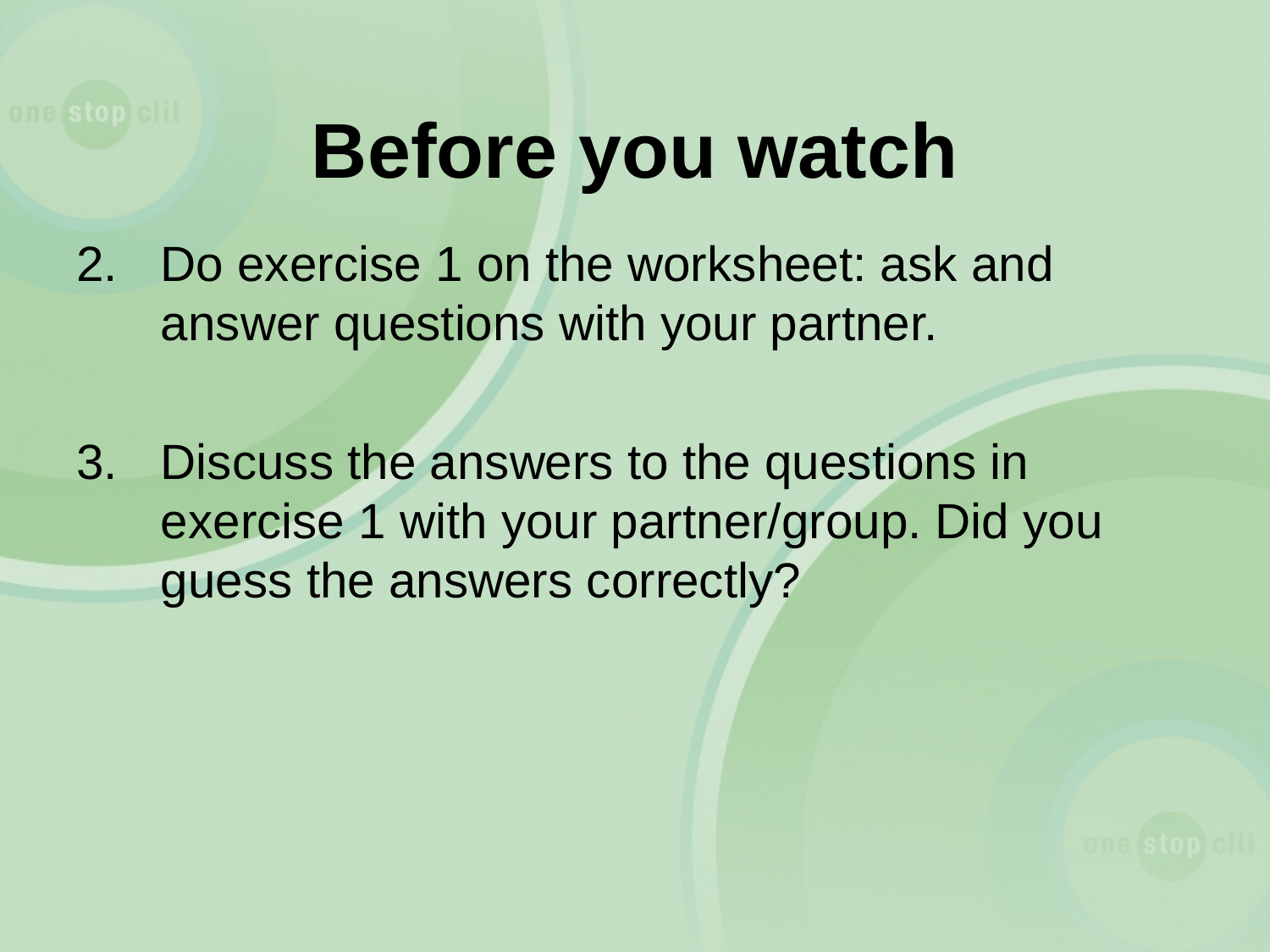

# Before you watch
Do exercise 1 on the worksheet: ask and answer questions with your partner.

3.	Discuss the answers to the questions in exercise 1 with your partner/group. Did you guess the answers correctly?